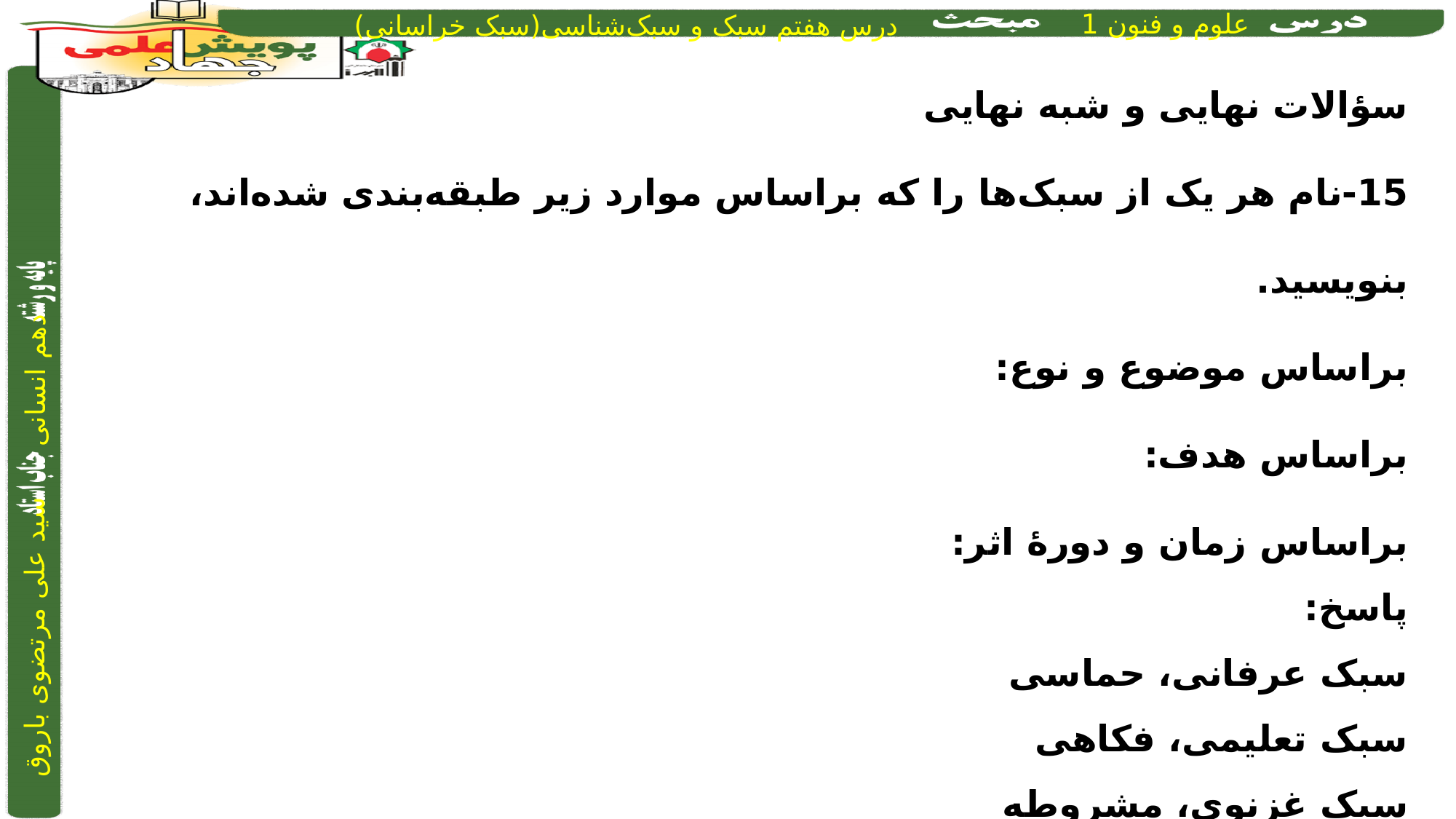

سؤالات نهایی و شبه نهایی
15-نام هر یک از سبک‌ها را که براساس موارد زیر طبقه‌بندی شده‌اند، بنویسید.
براساس موضوع و نوع:
براساس هدف:
براساس زمان و دورۀ اثر:
پاسخ:
سبک عرفانی، حماسی
سبک تعلیمی، فکاهی
سبک غزنوی، مشروطه